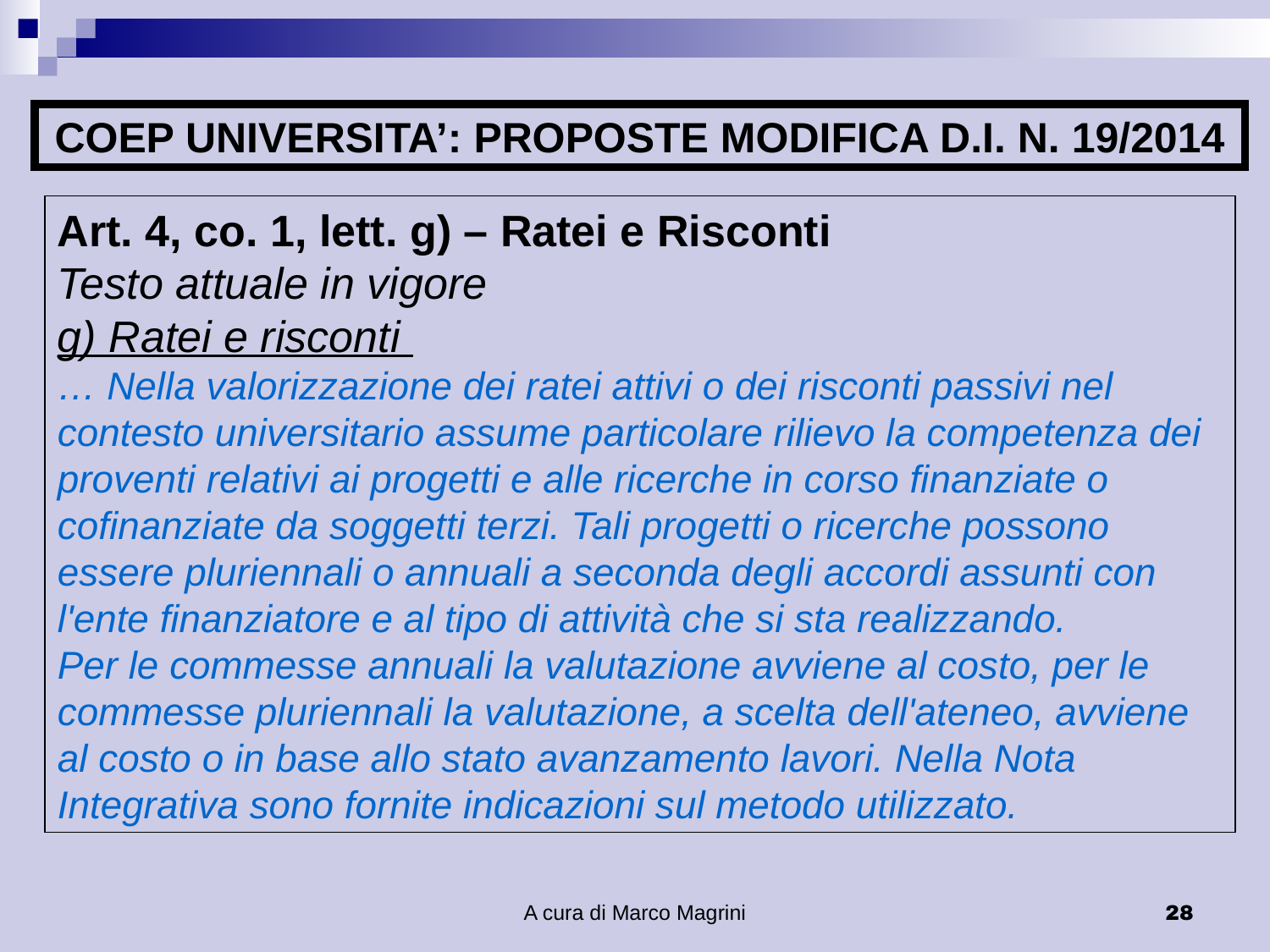

COEP UNIVERSITA’: PROPOSTE MODIFICA D.I. N. 19/2014
Art. 4, co. 1, lett. g) – Ratei e Risconti
Testo attuale in vigore
g) Ratei e risconti
… Nella valorizzazione dei ratei attivi o dei risconti passivi nel contesto universitario assume particolare rilievo la competenza dei proventi relativi ai progetti e alle ricerche in corso finanziate o cofinanziate da soggetti terzi. Tali progetti o ricerche possono essere pluriennali o annuali a seconda degli accordi assunti con l'ente finanziatore e al tipo di attività che si sta realizzando.
Per le commesse annuali la valutazione avviene al costo, per le commesse pluriennali la valutazione, a scelta dell'ateneo, avviene al costo o in base allo stato avanzamento lavori. Nella Nota Integrativa sono fornite indicazioni sul metodo utilizzato.
A cura di Marco Magrini
28